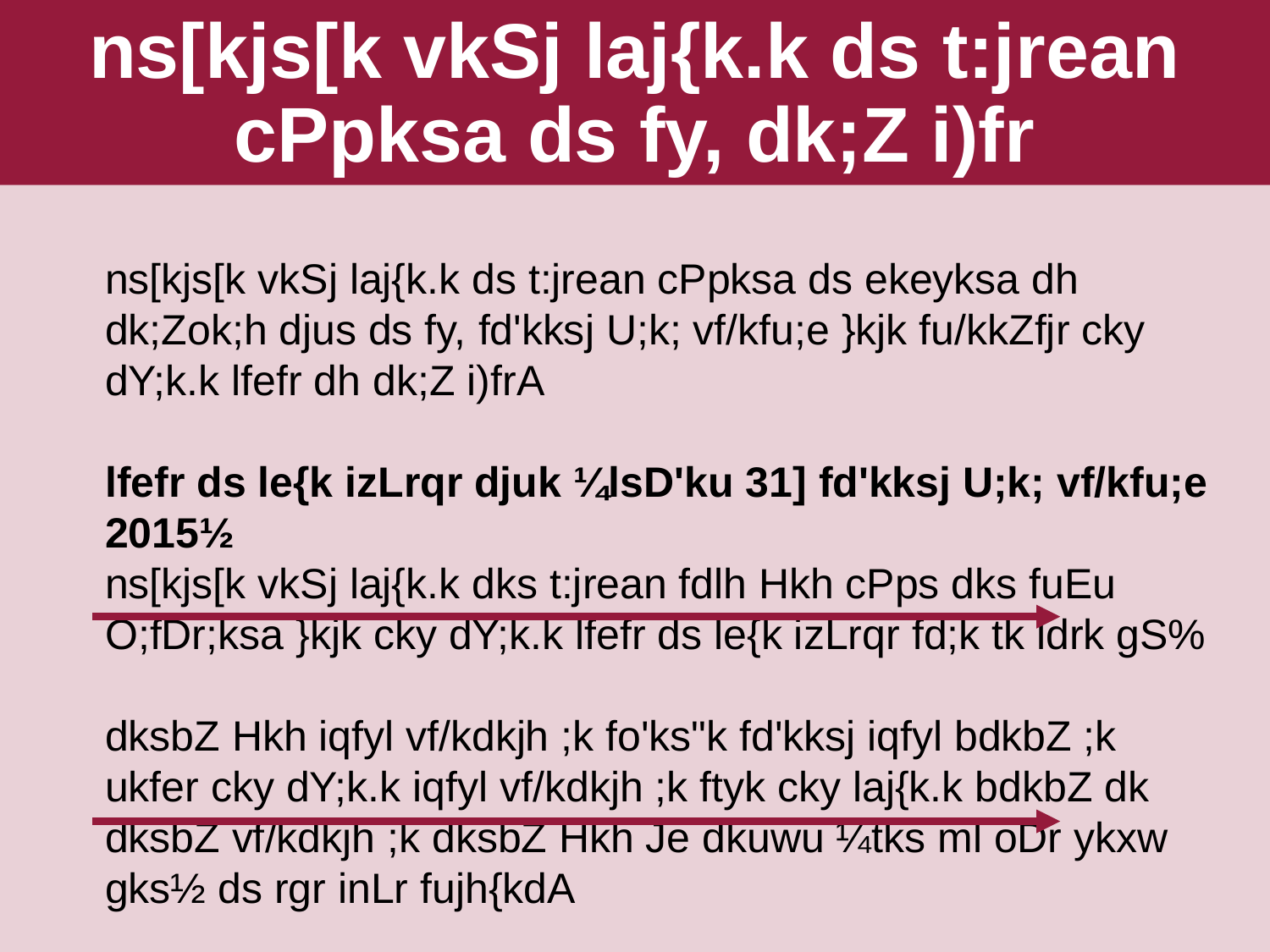

ns[kjs[k vkSj laj{k.k ds t:jrean cPpksa ds fy, dk;Z i)fr
ns[kjs[k vkSj laj{k.k ds t:jrean cPpksa ds ekeyksa dh dk;Zok;h djus ds fy, fd'kksj U;k; vf/kfu;e }kjk fu/kkZfjr cky dY;k.k lfefr dh dk;Z i)frA

lfefr ds le{k izLrqr djuk ¼lsD'ku 31] fd'kksj U;k; vf/kfu;e 2015½
ns[kjs[k vkSj laj{k.k dks t:jrean fdlh Hkh cPps dks fuEu O;fDr;ksa }kjk cky dY;k.k lfefr ds le{k izLrqr fd;k tk ldrk gS%

dksbZ Hkh iqfyl vf/kdkjh ;k fo'ks"k fd'kksj iqfyl bdkbZ ;k ukfer cky dY;k.k iqfyl vf/kdkjh ;k ftyk cky laj{k.k bdkbZ dk dksbZ vf/kdkjh ;k dksbZ Hkh Je dkuwu ¼tks ml oDr ykxw gks½ ds rgr inLr fujh{kdA

dksbZ Hkh yksd lsodA